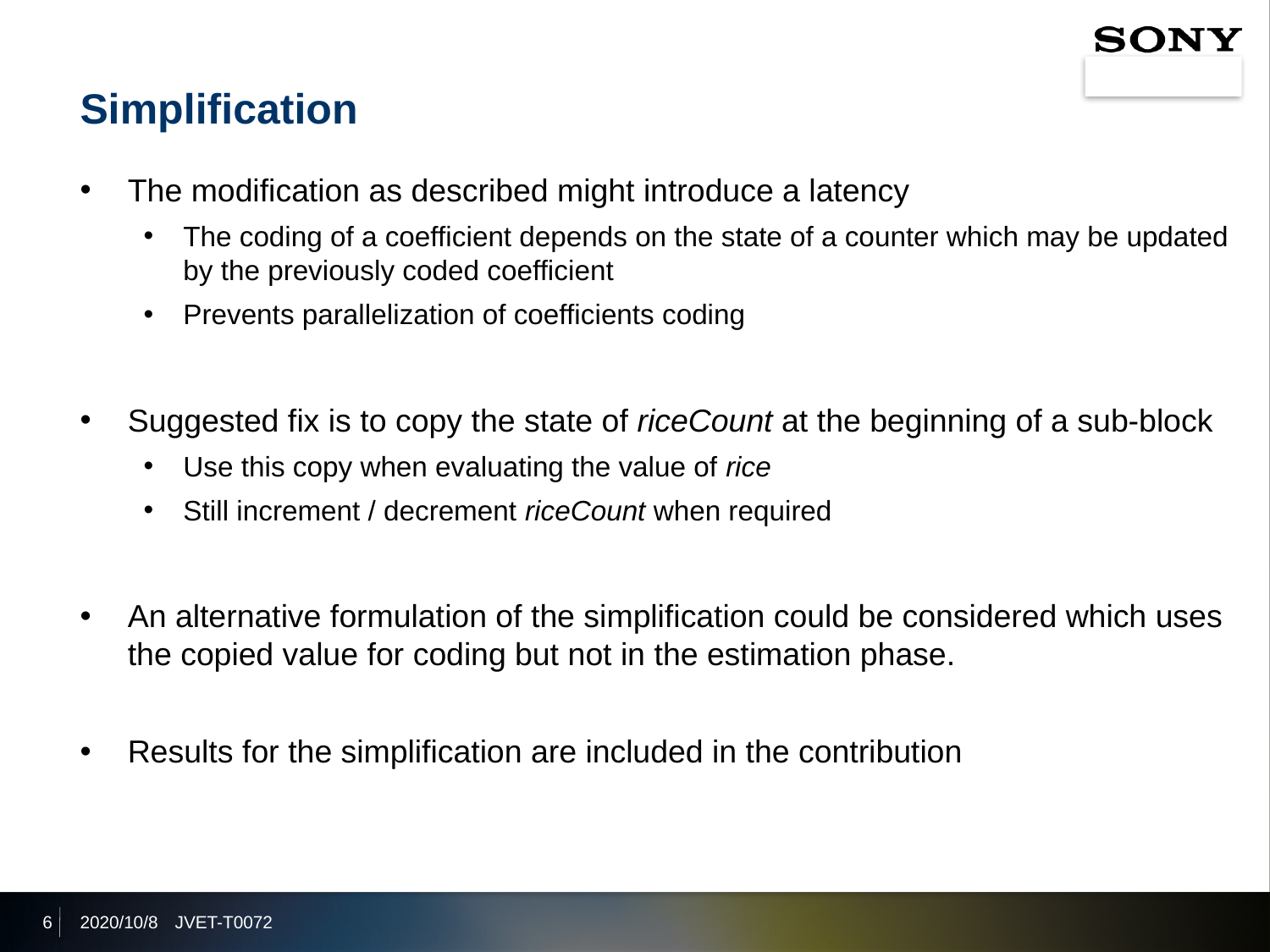

# Simplification
The modification as described might introduce a latency
The coding of a coefficient depends on the state of a counter which may be updated by the previously coded coefficient
Prevents parallelization of coefficients coding

Suggested fix is to copy the state of riceCount at the beginning of a sub-block
Use this copy when evaluating the value of rice
Still increment / decrement riceCount when required

An alternative formulation of the simplification could be considered which uses the copied value for coding but not in the estimation phase.

Results for the simplification are included in the contribution
6
2020/10/8
JVET-T0072